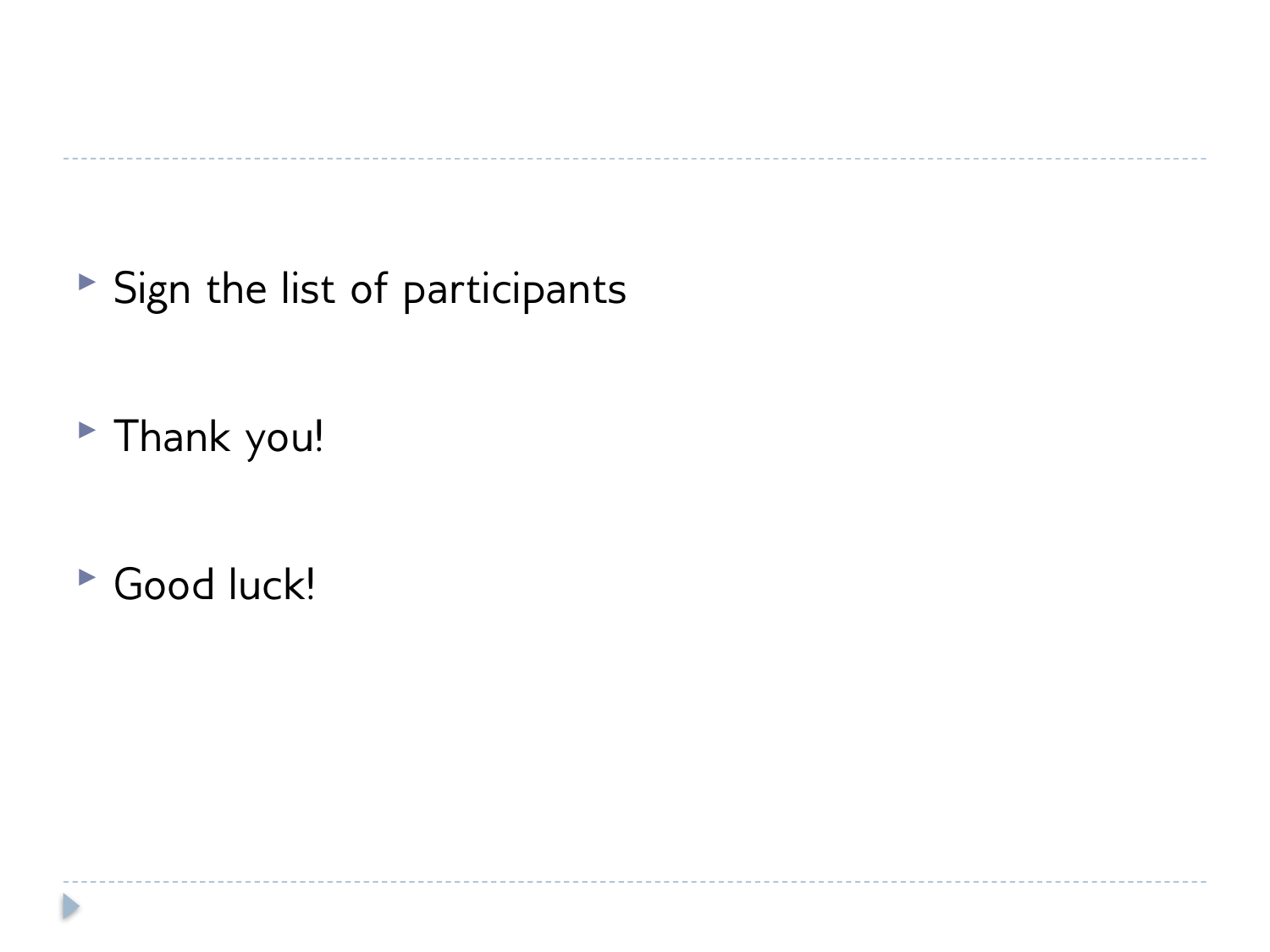

Sign the list of participants
Thank you!
Good luck!